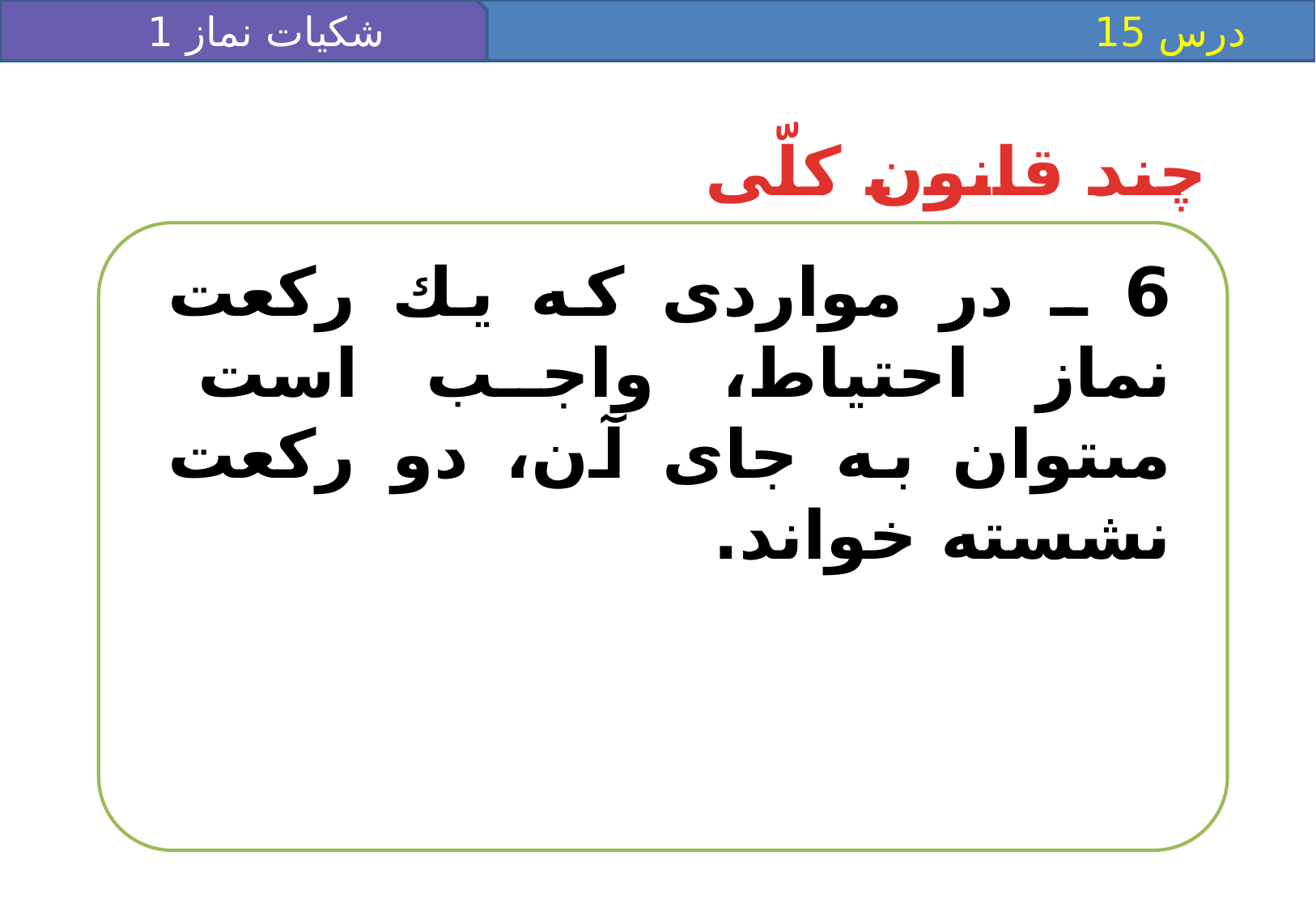

شکیات نماز 1
 درس 15
چند قانون كلّى

6 ـ در مواردى كه يك ركعت نماز احتياط، واجب است مى‏توان به جاى آن، دو ركعت نشسته خواند.